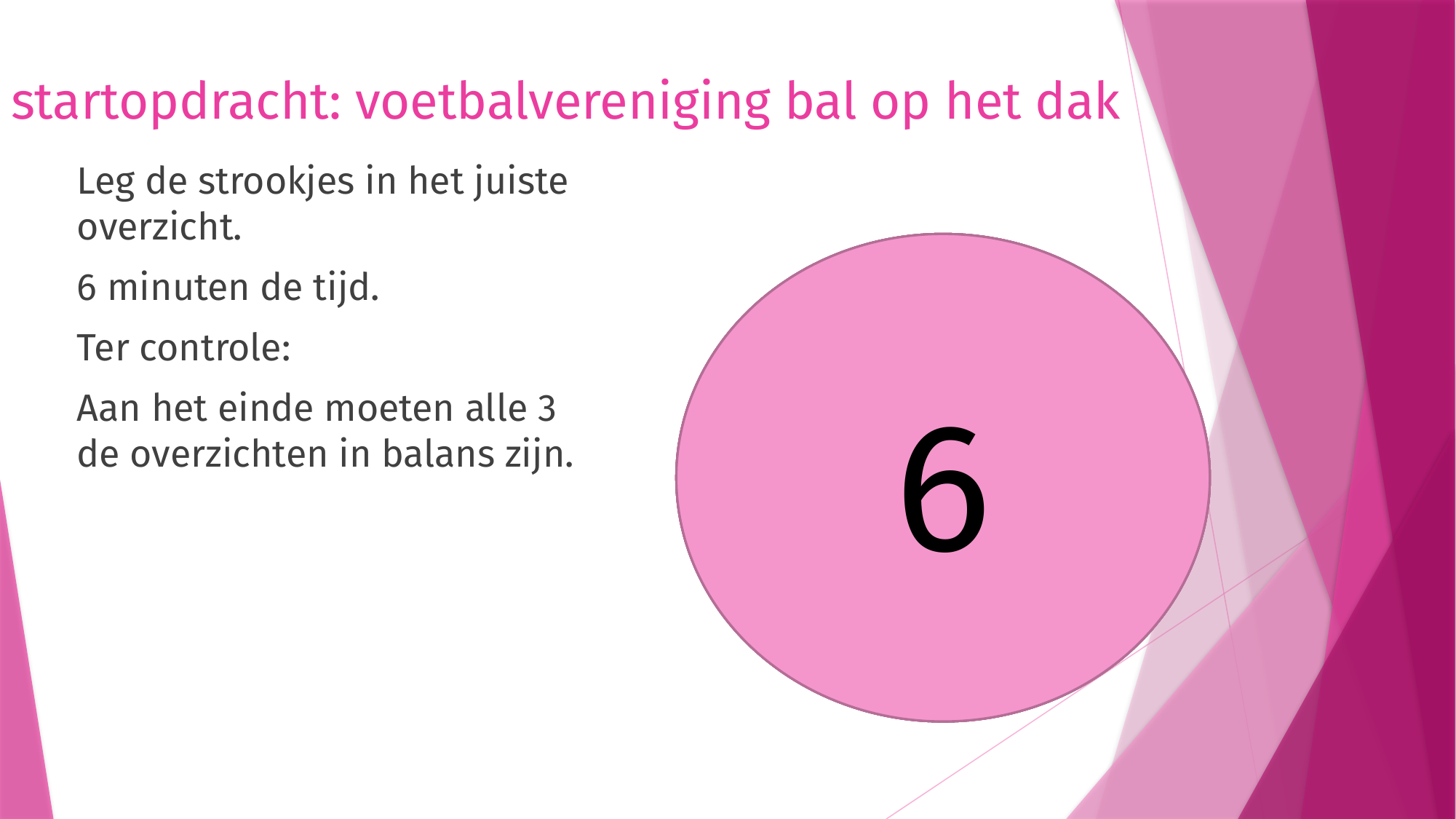

# startopdracht: voetbalvereniging bal op het dak
Leg de strookjes in het juiste overzicht.
6 minuten de tijd.
Ter controle:
Aan het einde moeten alle 3 de overzichten in balans zijn.
5
6
4
3
1
2